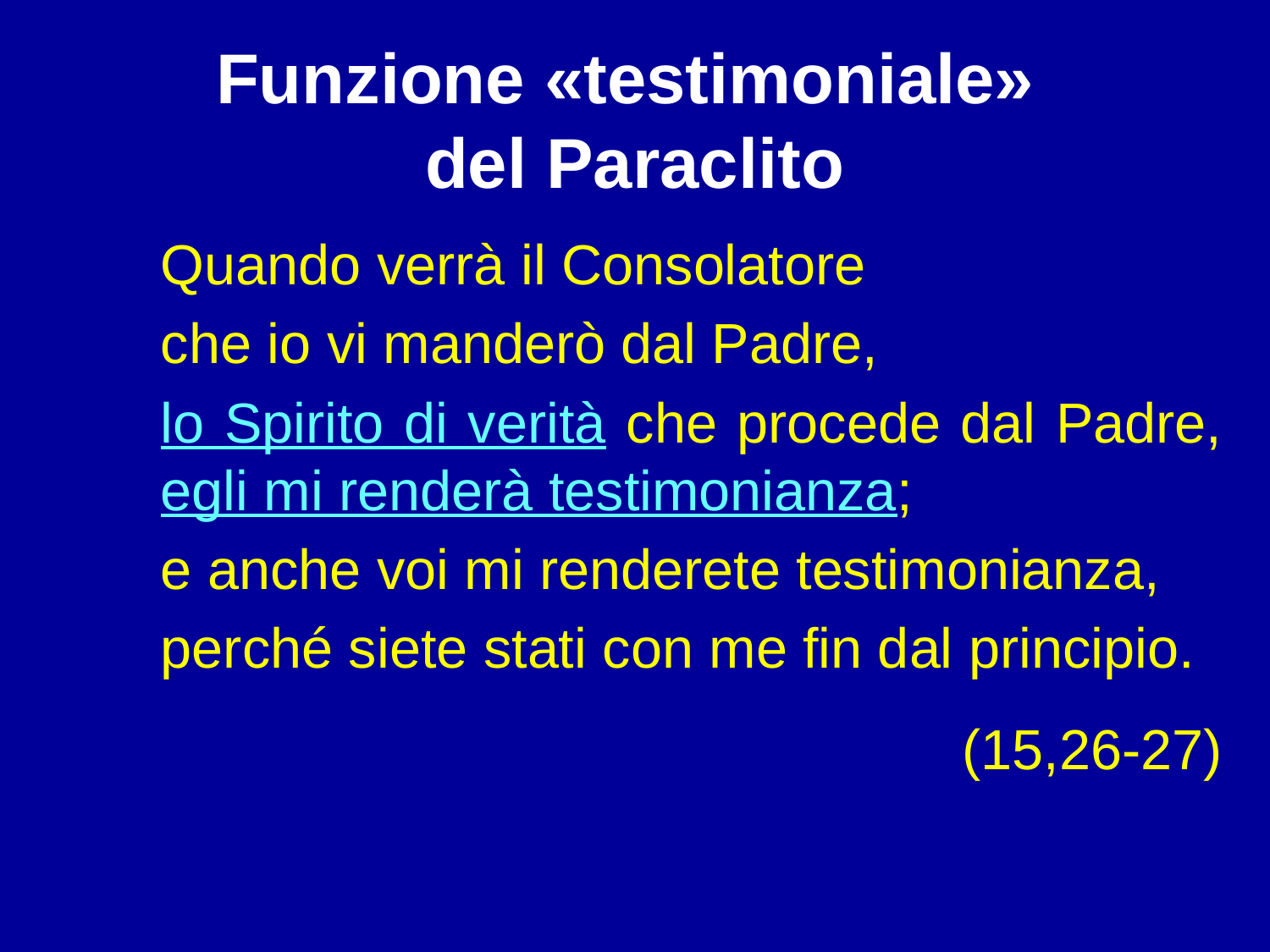

# Funzione «testimoniale» del Paraclito
	Quando verrà il Consolatore
	che io vi manderò dal Padre,
	lo Spirito di verità che procede dal Padre, egli mi renderà testimonianza;
	e anche voi mi renderete testimonianza,
	perché siete stati con me fin dal principio.

(15,26-27)